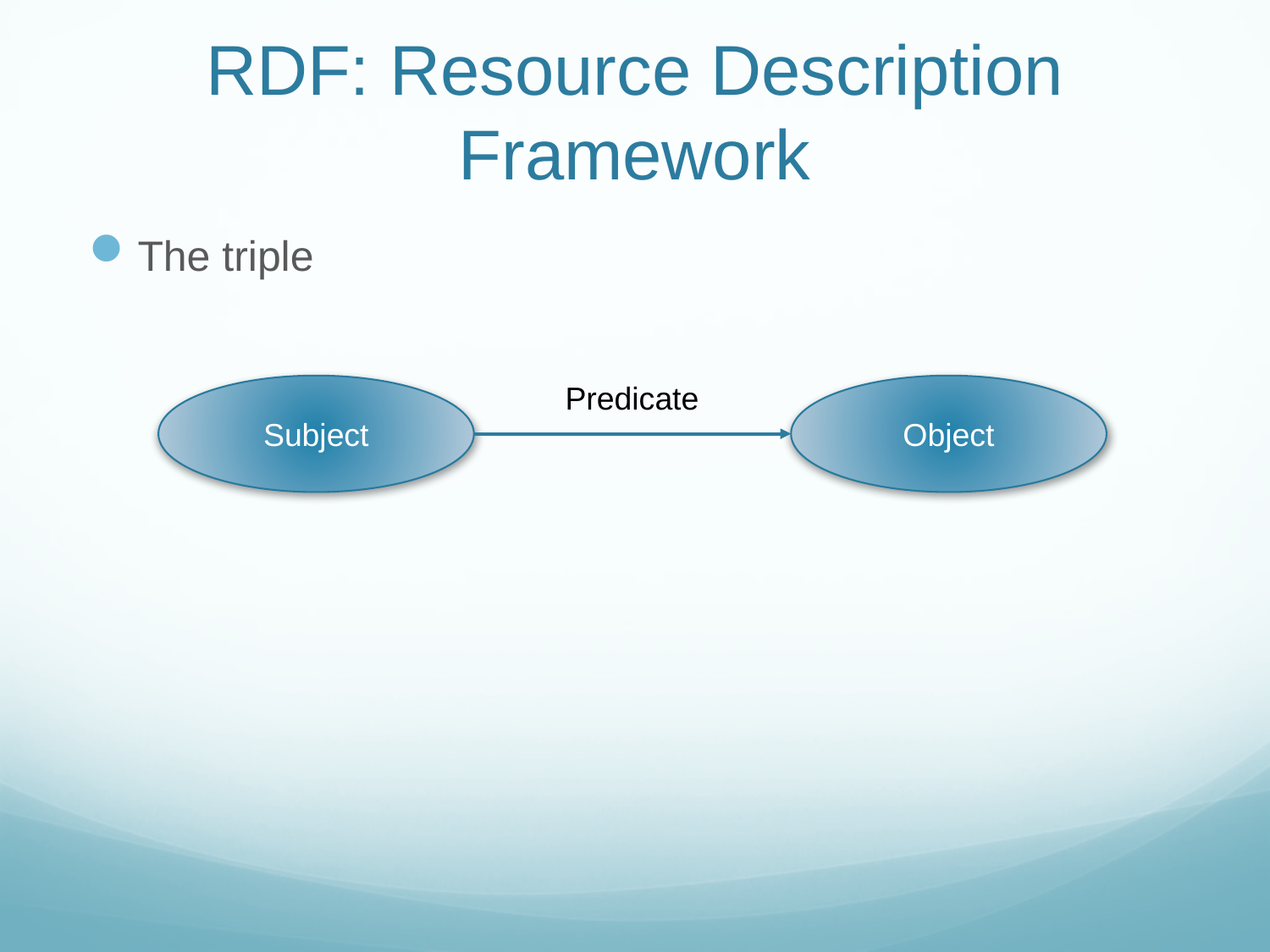

# RDF: Resource Description Framework
The triple
Predicate
Subject
Object